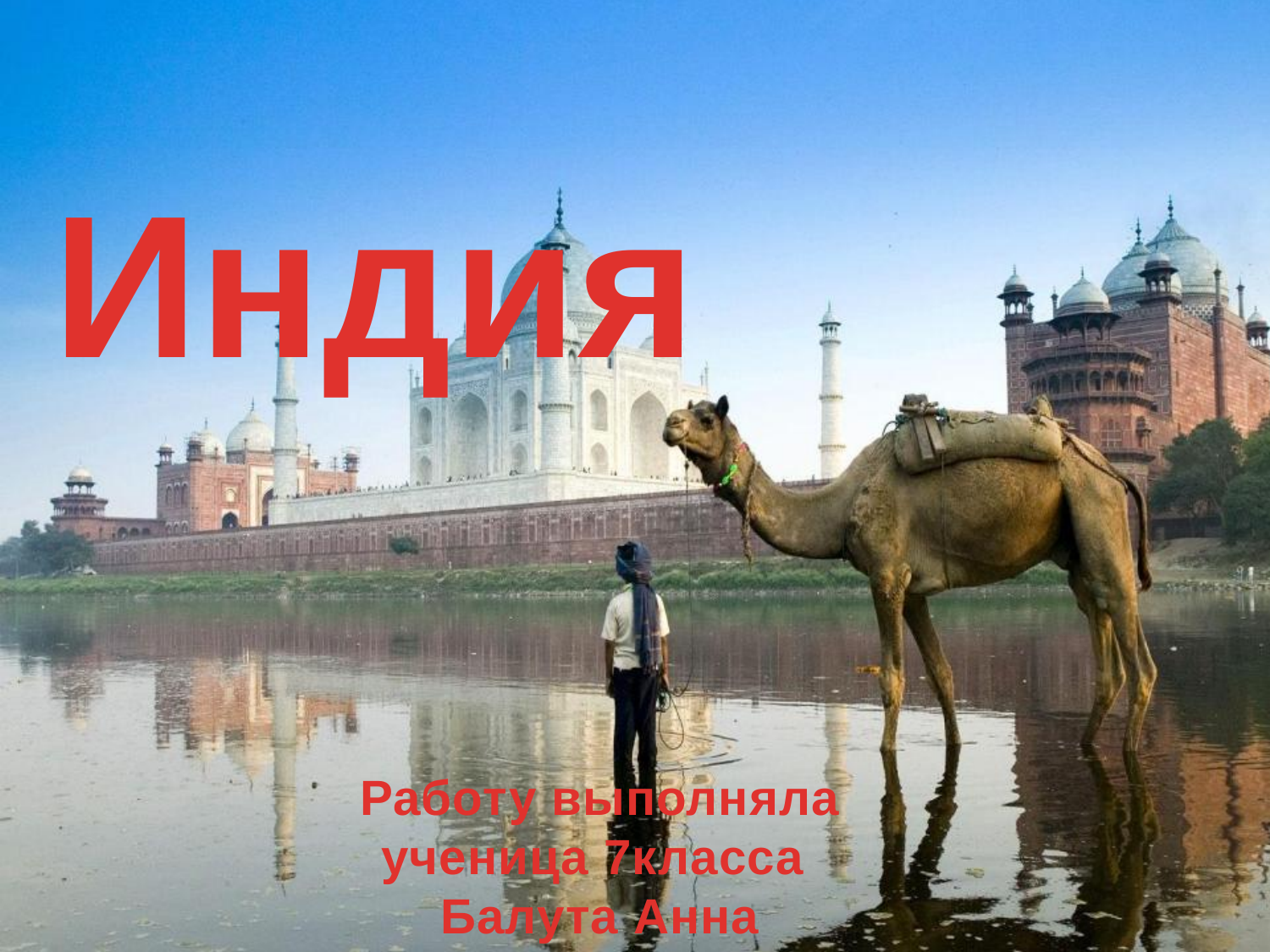

Индия
Работу выполняла ученица 7класса
Балута Анна